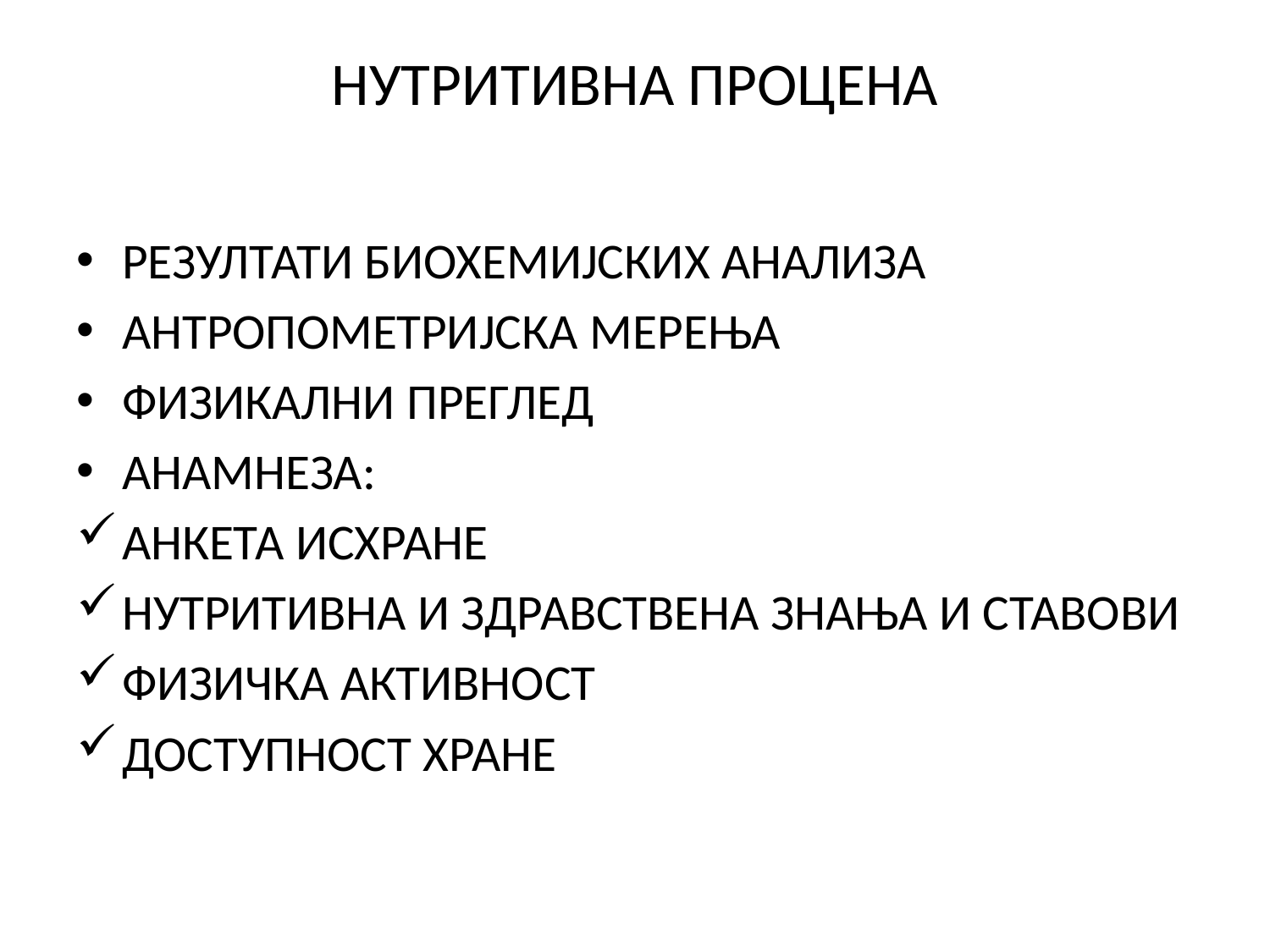

# НУТРИТИВНА ПРОЦЕНА
РЕЗУЛТАТИ БИОХЕМИЈСКИХ АНАЛИЗА
АНТРОПОМЕТРИЈСКА МЕРЕЊА
ФИЗИКАЛНИ ПРЕГЛЕД
АНАМНЕЗА:
АНКЕТА ИСХРАНЕ
НУТРИТИВНА И ЗДРАВСТВЕНА ЗНАЊА И СТАВОВИ
ФИЗИЧКА АКТИВНОСТ
ДОСТУПНОСТ ХРАНЕ